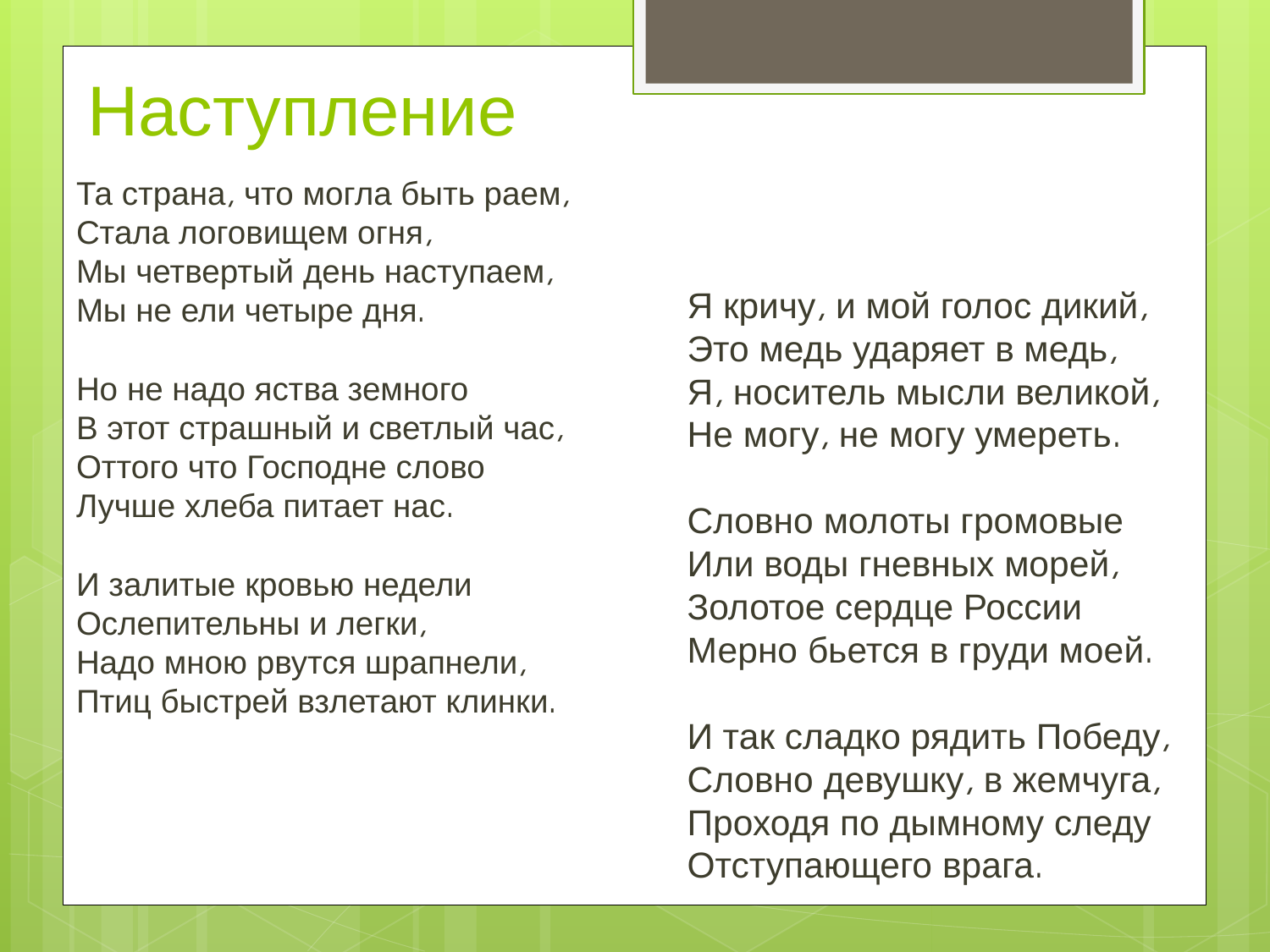

# Наступление
Та страна, что могла быть раем,
Стала логовищем огня,
Мы четвертый день наступаем,
Мы не ели четыре дня.
Но не надо яства земного
В этот страшный и светлый час,
Оттого что Господне слово
Лучше хлеба питает нас.
И залитые кровью недели
Ослепительны и легки,
Надо мною рвутся шрапнели,
Птиц быстрей взлетают клинки.
Я кричу, и мой голос дикий,
Это медь ударяет в медь,
Я, носитель мысли великой,
Не могу, не могу умереть.
Словно молоты громовые
Или воды гневных морей,
Золотое сердце России
Мерно бьется в груди моей.
И так сладко рядить Победу,
Словно девушку, в жемчуга,
Проходя по дымному следу
Отступающего врага.